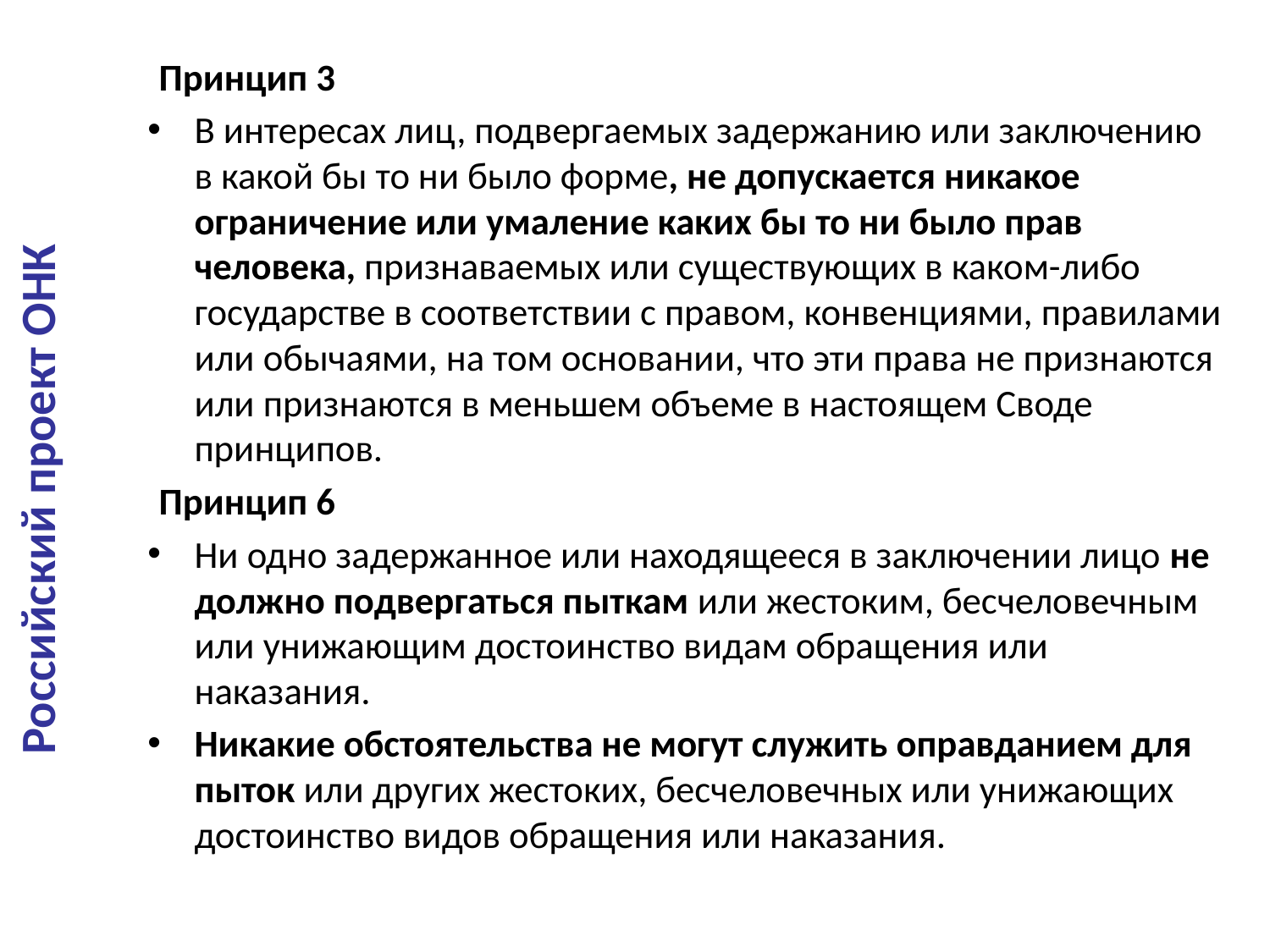

Принцип 3
В интересах лиц, подвергаемых задержанию или заключению в какой бы то ни было форме, не допускается никакое ограничение или умаление каких бы то ни было прав человека, признаваемых или существующих в каком-либо государстве в соответствии с правом, конвенциями, правилами или обычаями, на том основании, что эти права не признаются или признаются в меньшем объеме в настоящем Своде принципов.
Принцип 6
Ни одно задержанное или находящееся в заключении лицо не должно подвергаться пыткам или жестоким, бесчеловечным или унижающим достоинство видам обращения или наказания.
Никакие обстоятельства не могут служить оправданием для пыток или других жестоких, бесчеловечных или унижающих достоинство видов обращения или наказания.

Российский проект ОНК